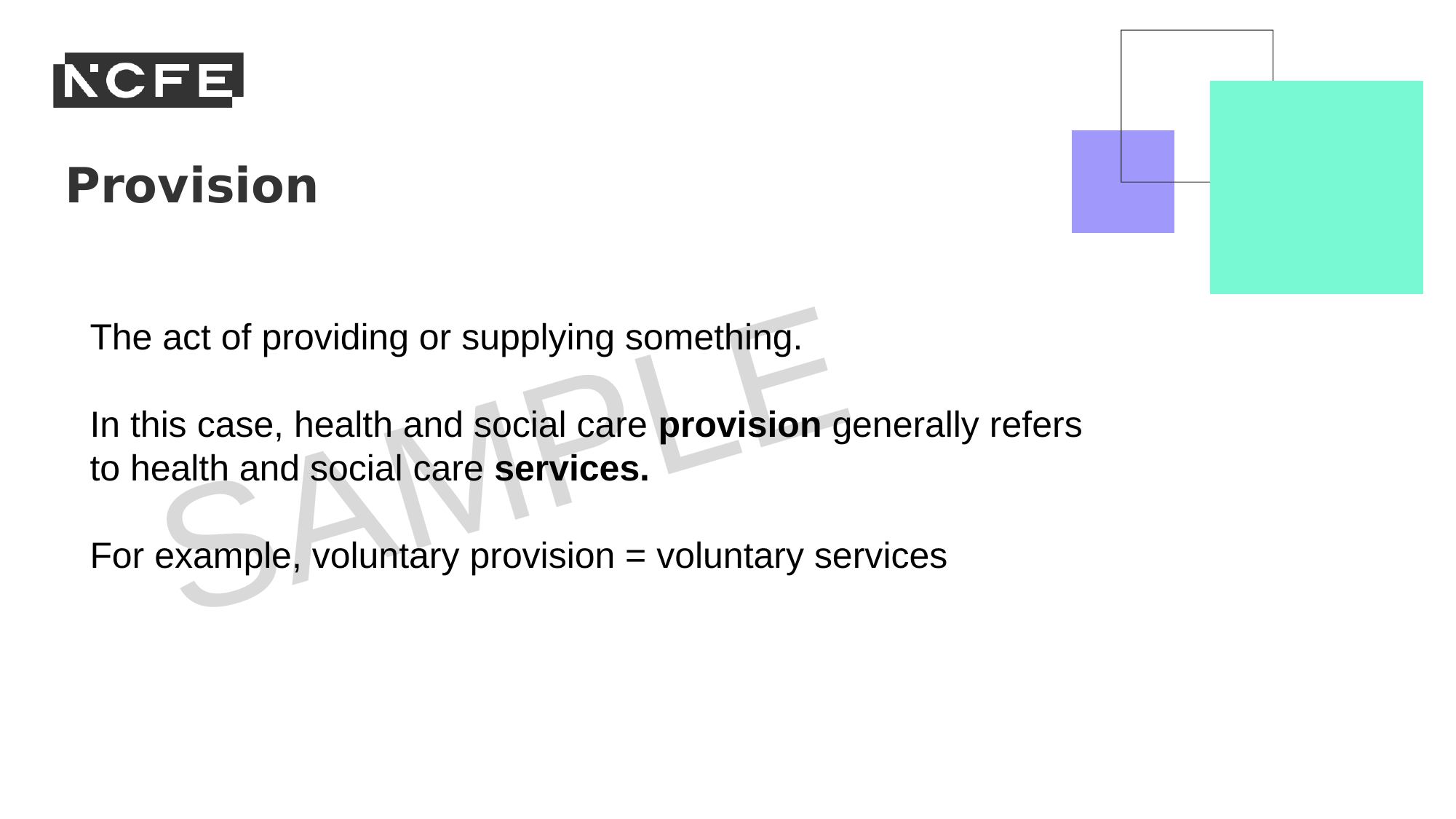

Provision
The act of providing or supplying something.

In this case, health and social care provision generally refers to health and social care services.

For example, voluntary provision = voluntary services